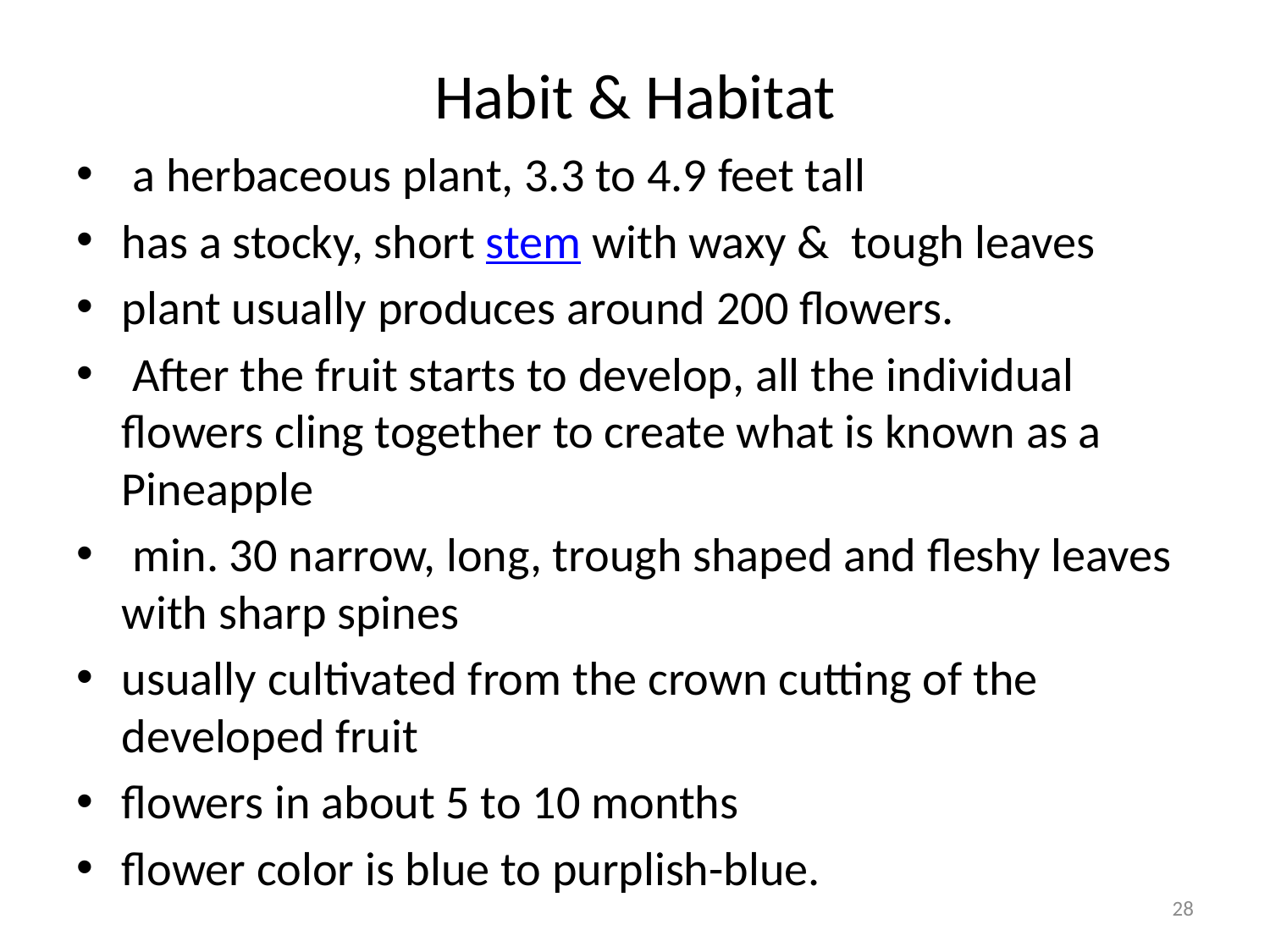

# Habit & Habitat
 a herbaceous plant, 3.3 to 4.9 feet tall
has a stocky, short stem with waxy &  tough leaves
plant usually produces around 200 flowers.
 After the fruit starts to develop, all the individual flowers cling together to create what is known as a Pineapple
 min. 30 narrow, long, trough shaped and fleshy leaves with sharp spines
usually cultivated from the crown cutting of the developed fruit
flowers in about 5 to 10 months
flower color is blue to purplish-blue.

28